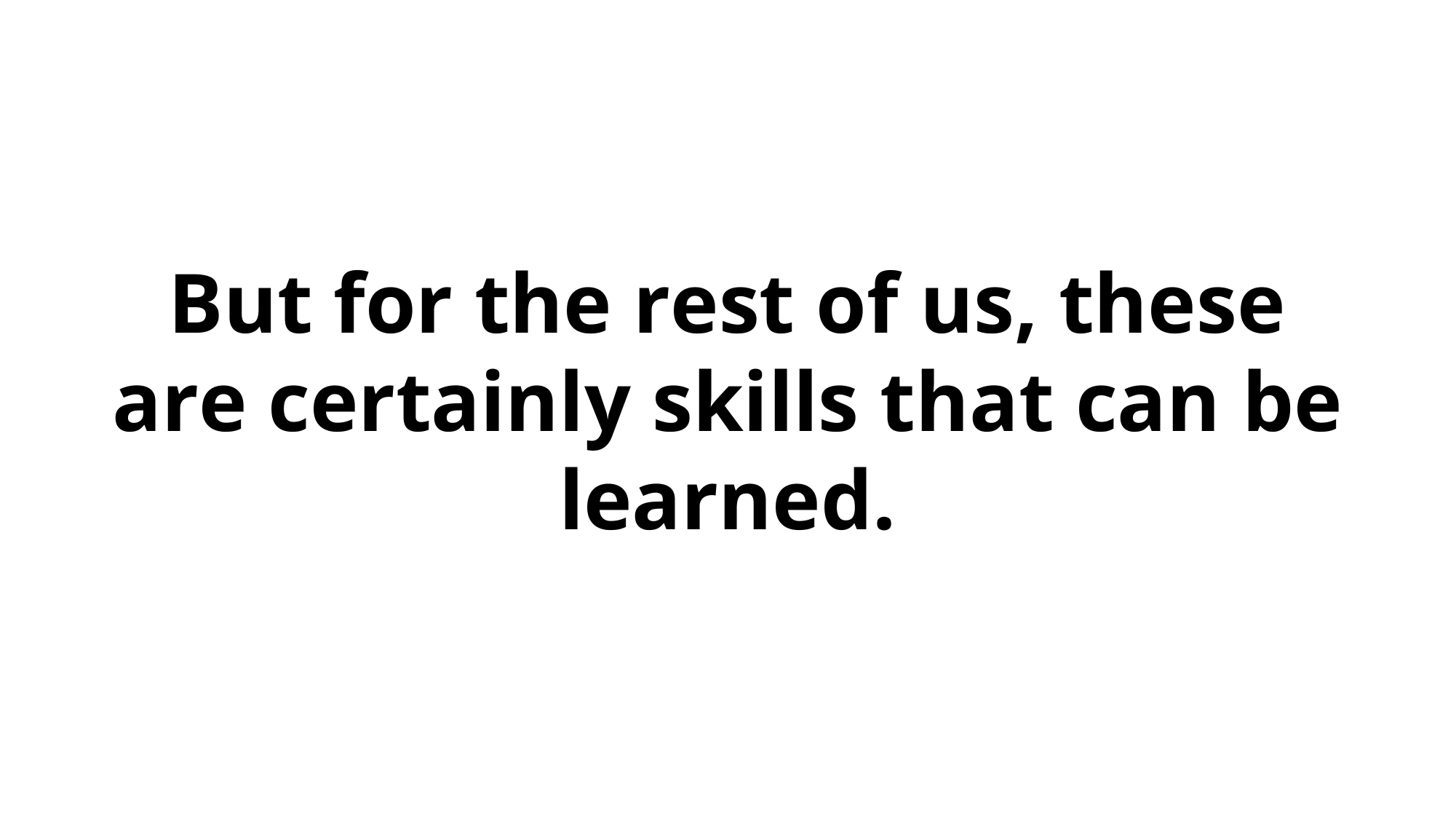

But for the rest of us, these are certainly skills that can be learned.